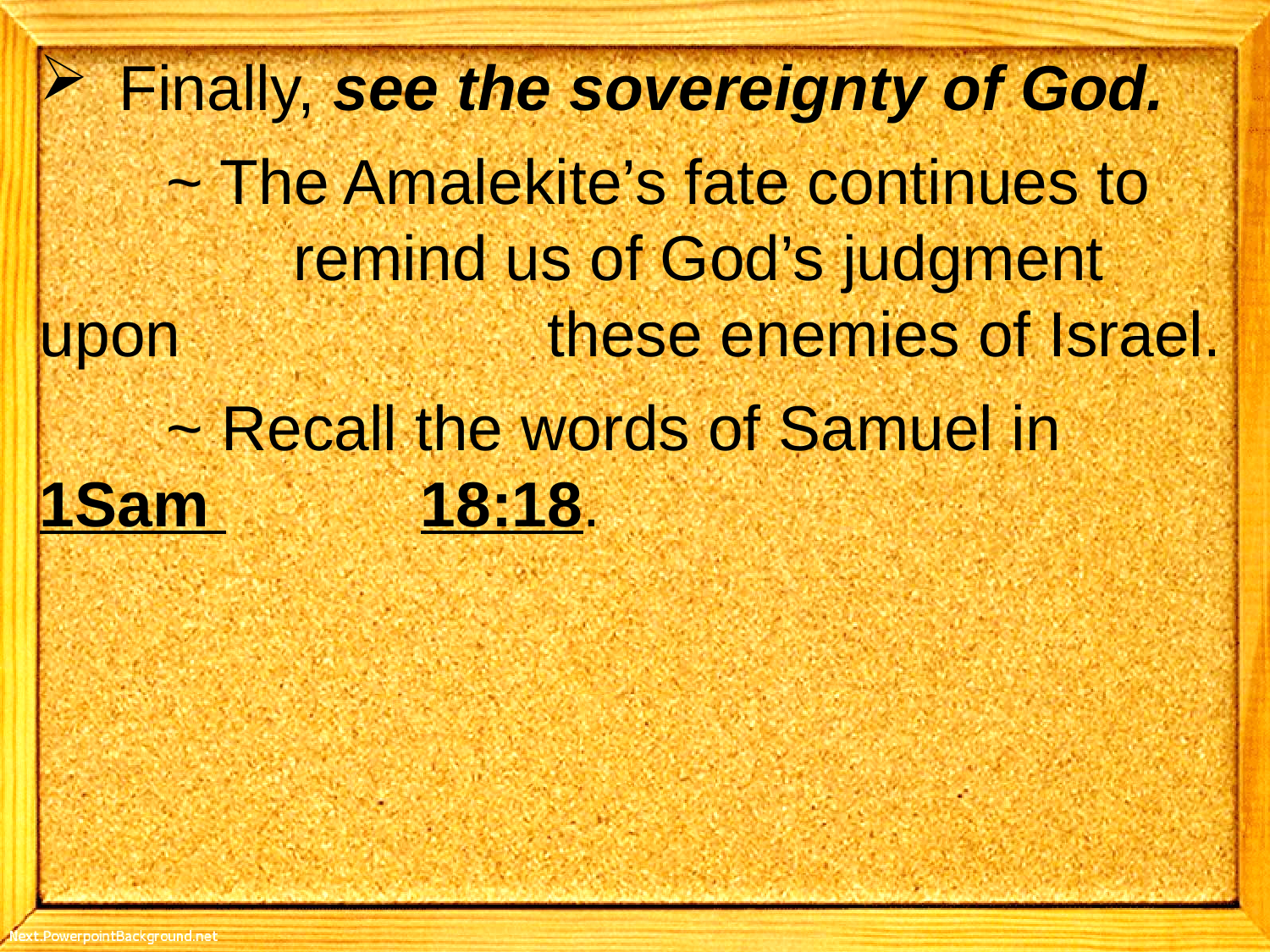

Finally, see the sovereignty of God.
	~ The Amalekite’s fate continues to 			remind us of God’s judgment upon 			these enemies of Israel.
	~ Recall the words of Samuel in 1Sam 		18:18.